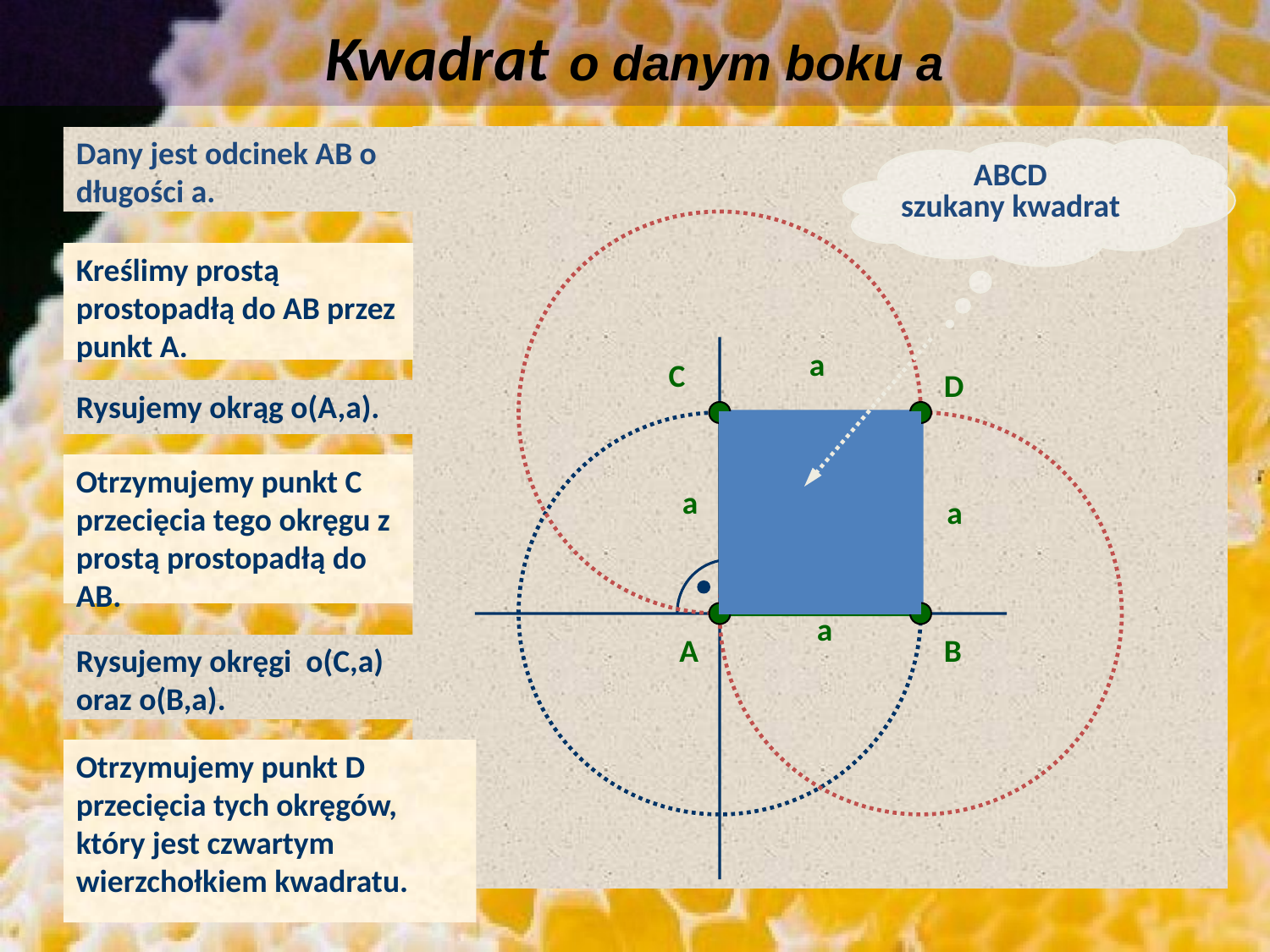

# Kwadrat o danym boku a
Dany jest odcinek AB o długości a.

ABCD
szukany kwadrat

Kreślimy prostą prostopadłą do AB przez punkt A.
a

a
a

C

D

Rysujemy okrąg o(A,a).

Otrzymujemy punkt C przecięcia tego okręgu z prostą prostopadłą do AB.

A

B

a

Rysujemy okręgi  o(C,a) oraz o(B,a).
Otrzymujemy punkt D przecięcia tych okręgów, który jest czwartym wierzchołkiem kwadratu.